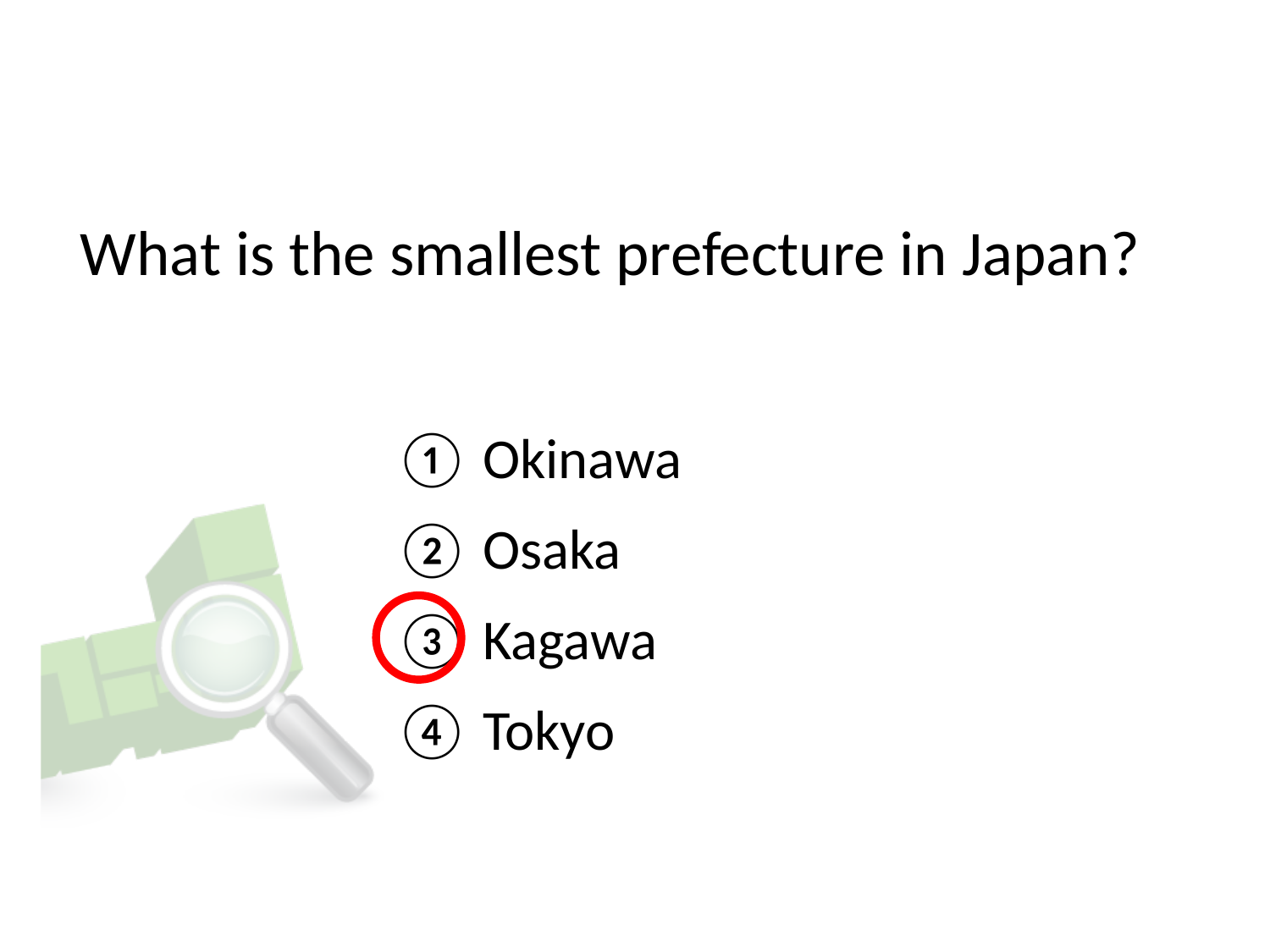

# What is the smallest prefecture in Japan?
① Okinawa
② Osaka
③ Kagawa
④ Tokyo